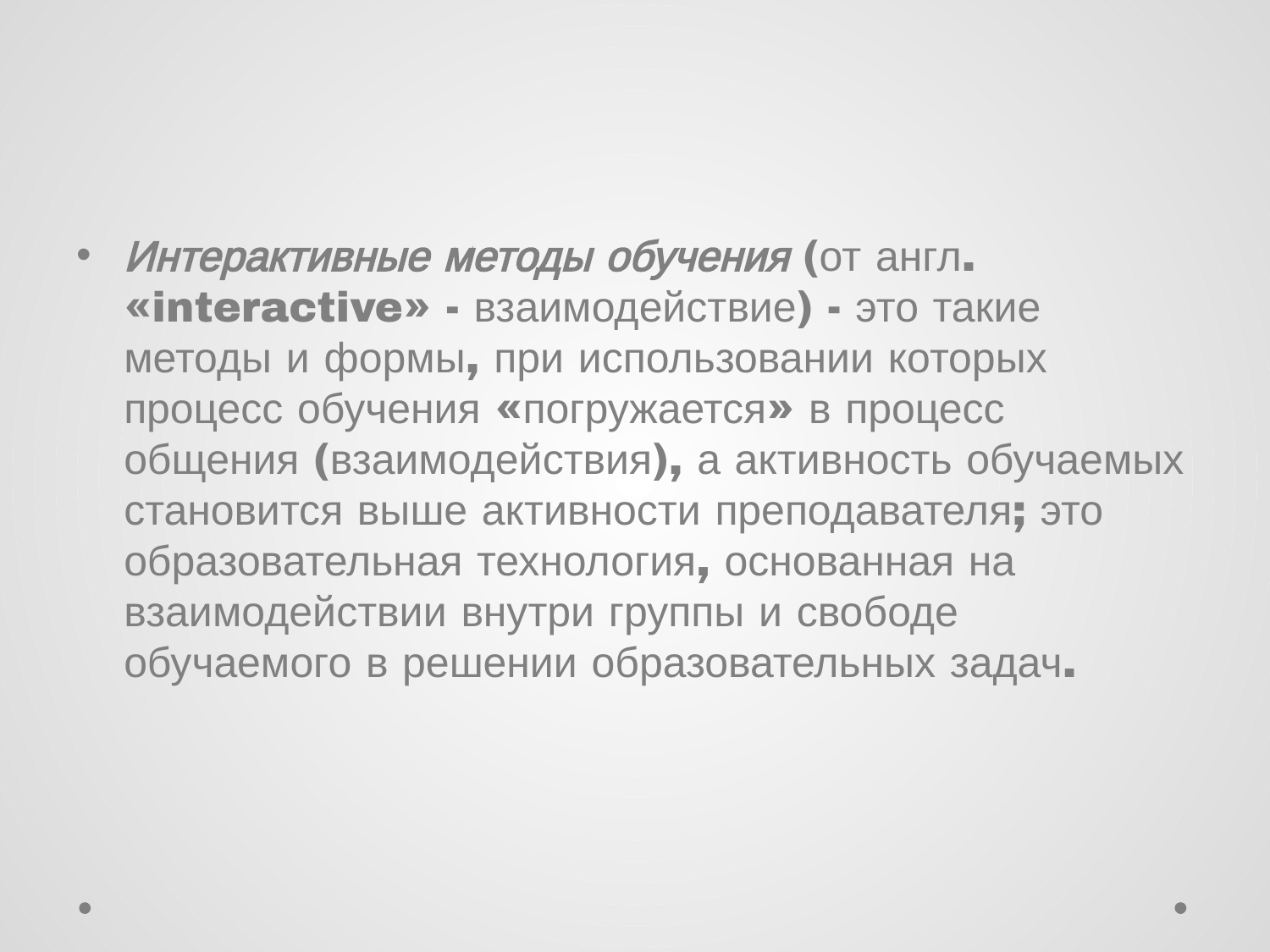

#
Интерактивные методы обучения (от англ. «interactive» - взаимодействие) - это такие методы и формы, при использовании которых процесс обучения «погружается» в процесс общения (взаимодействия), а активность обучаемых становится выше активности преподавателя; это образовательная технология, основанная на взаимодействии внутри группы и свободе обучаемого в решении образовательных задач.